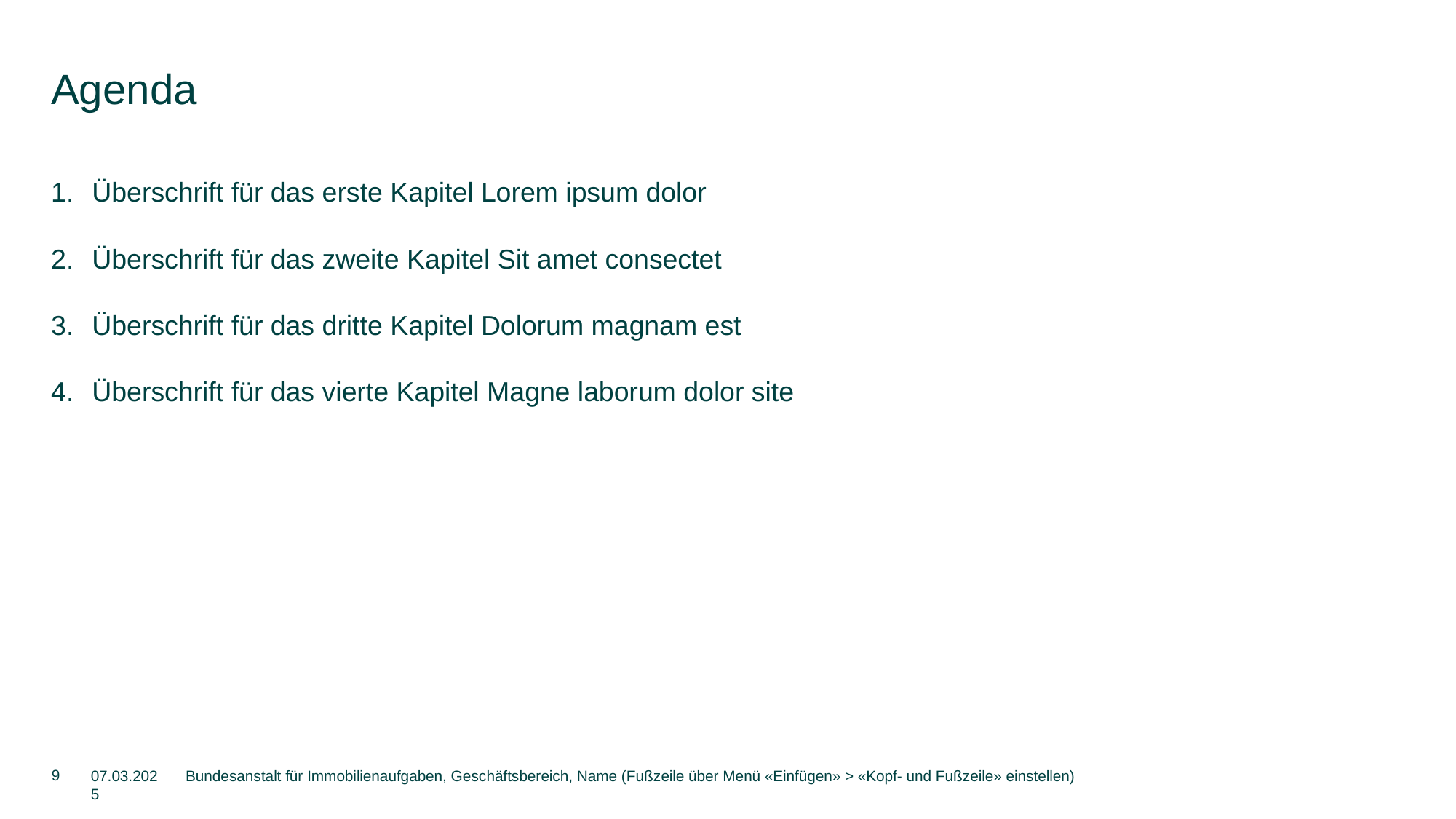

# Agenda
Überschrift für das erste Kapitel Lorem ipsum dolor
Überschrift für das zweite Kapitel Sit amet consectet
Überschrift für das dritte Kapitel Dolorum magnam est
Überschrift für das vierte Kapitel Magne laborum dolor site

9
07.03.2025
Bundesanstalt für Immobilienaufgaben, Geschäftsbereich, Name (Fußzeile über Menü «Einfügen» > «Kopf- und Fußzeile» einstellen)